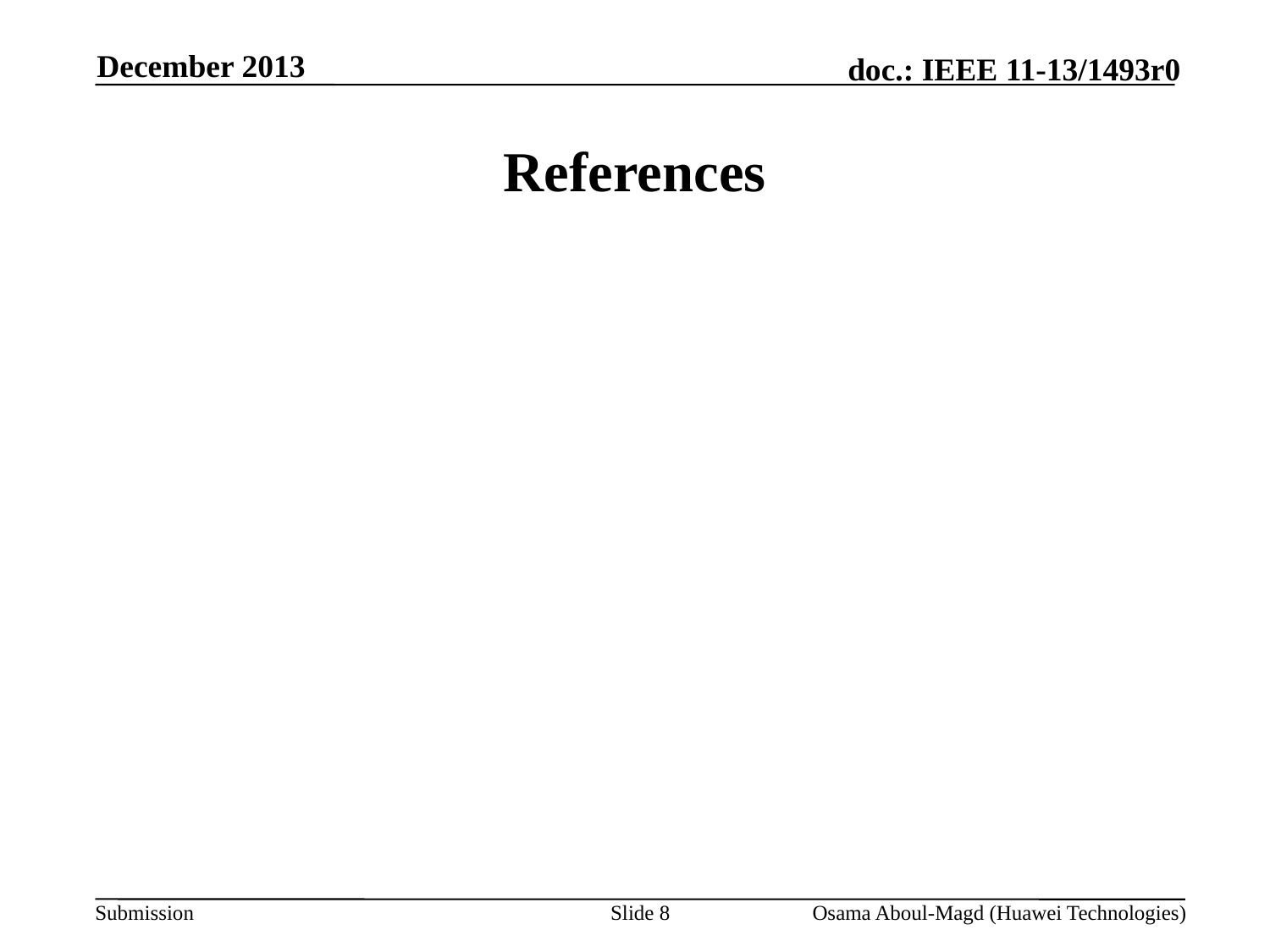

December 2013
# References

Slide 8
Osama Aboul-Magd (Huawei Technologies)